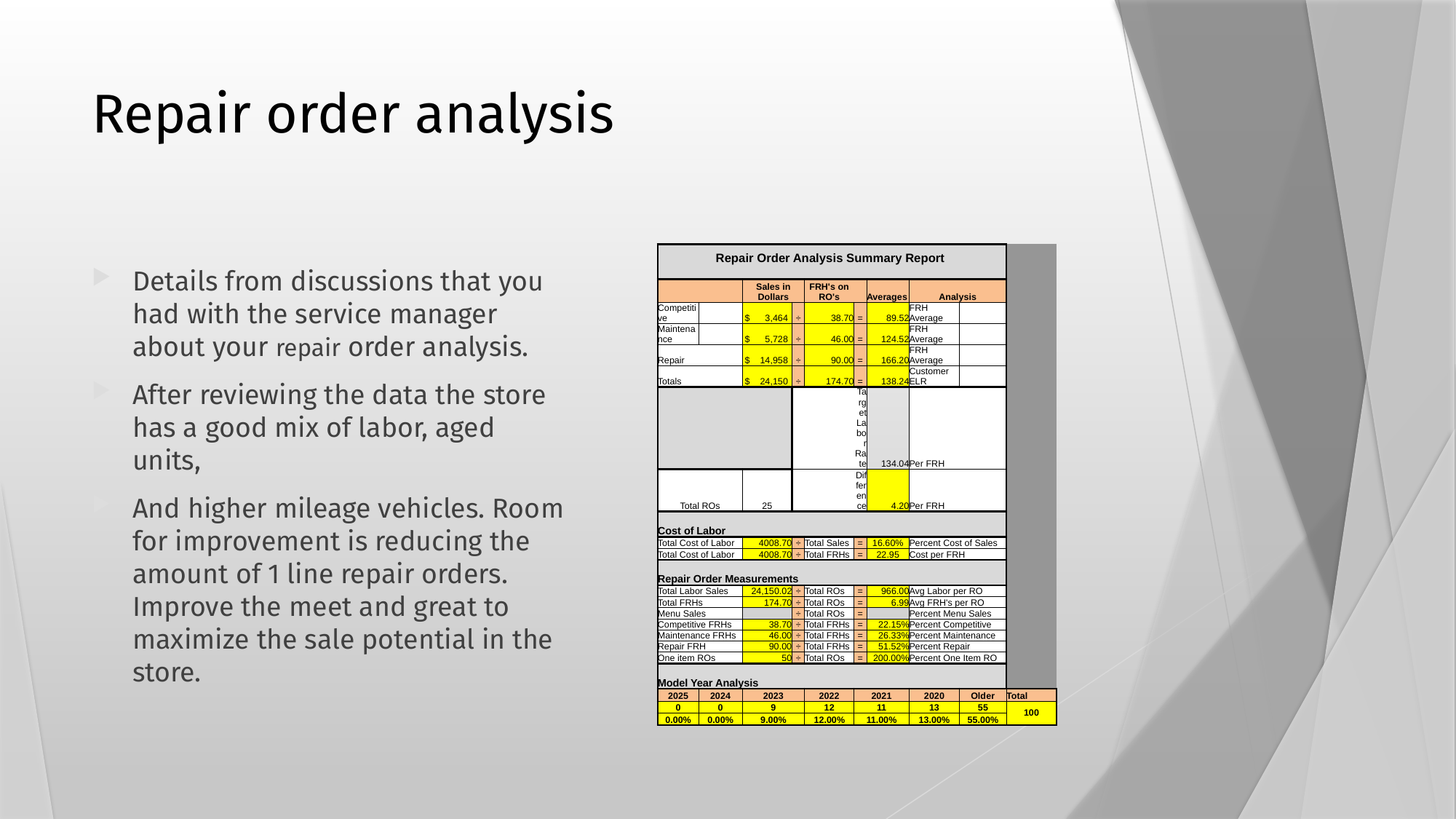

# Repair order analysis
| Repair Order Analysis Summary Report |  |  |  |  |  |  |  |  |  |
| --- | --- | --- | --- | --- | --- | --- | --- | --- | --- |
|  |  |  |  |  |  |  |  |  |  |
|  |  | Sales in Dollars |  | FRH's on RO's |  |  |  |  |  |
|  |  |  |  |  |  | Averages | Analysis |  |  |
| Competitive |  | $ 3,464 | ÷ | 38.70 | = | 89.52 | FRH Average |  |  |
| Maintenance |  | $ 5,728 | ÷ | 46.00 | = | 124.52 | FRH Average |  |  |
| Repair |  | $ 14,958 | ÷ | 90.00 | = | 166.20 | FRH Average |  |  |
| Totals |  | $ 24,150 | ÷ | 174.70 | = | 138.24 | Customer ELR |  |  |
|  |  |  |  |  | Target Labor Rate | 134.04 | Per FRH |  |  |
| Total ROs |  | 25 |  |  | Difference | 4.20 | Per FRH |  |  |
|  |  |  |  |  |  |  |  |  |  |
| Cost of Labor |  |  |  |  |  |  |  |  |  |
| Total Cost of Labor |  | 4008.70 | ÷ | Total Sales | = | 16.60% | Percent Cost of Sales |  |  |
| Total Cost of Labor |  | 4008.70 | ÷ | Total FRHs | = | 22.95 | Cost per FRH |  |  |
|  |  |  |  |  |  |  |  |  |  |
| Repair Order Measurements |  |  |  |  |  |  |  |  |  |
| Total Labor Sales |  | 24,150.02 | ÷ | Total ROs | = | 966.00 | Avg Labor per RO |  |  |
| Total FRHs |  | 174.70 | ÷ | Total ROs | = | 6.99 | Avg FRH's per RO |  |  |
| Menu Sales |  |  | ÷ | Total ROs | = |  | Percent Menu Sales |  |  |
| Competitive FRHs |  | 38.70 | ÷ | Total FRHs | = | 22.15% | Percent Competitive |  |  |
| Maintenance FRHs |  | 46.00 | ÷ | Total FRHs | = | 26.33% | Percent Maintenance |  |  |
| Repair FRH |  | 90.00 | ÷ | Total FRHs | = | 51.52% | Percent Repair |  |  |
| One item ROs |  | 50 | ÷ | Total ROs | = | 200.00% | Percent One Item RO |  |  |
|  |  |  |  |  |  |  |  |  |  |
| Model Year Analysis |  |  |  |  |  |  |  |  |  |
| 2025 | 2024 | 2023 |  | 2022 | 2021 |  | 2020 | Older | Total |
| 0 | 0 | 9 |  | 12 | 11 |  | 13 | 55 | 100 |
| 0.00% | 0.00% | 9.00% |  | 12.00% | 11.00% |  | 13.00% | 55.00% |  |
Details from discussions that you had with the service manager about your repair order analysis.
After reviewing the data the store has a good mix of labor, aged units,
And higher mileage vehicles. Room for improvement is reducing the amount of 1 line repair orders. Improve the meet and great to maximize the sale potential in the store.